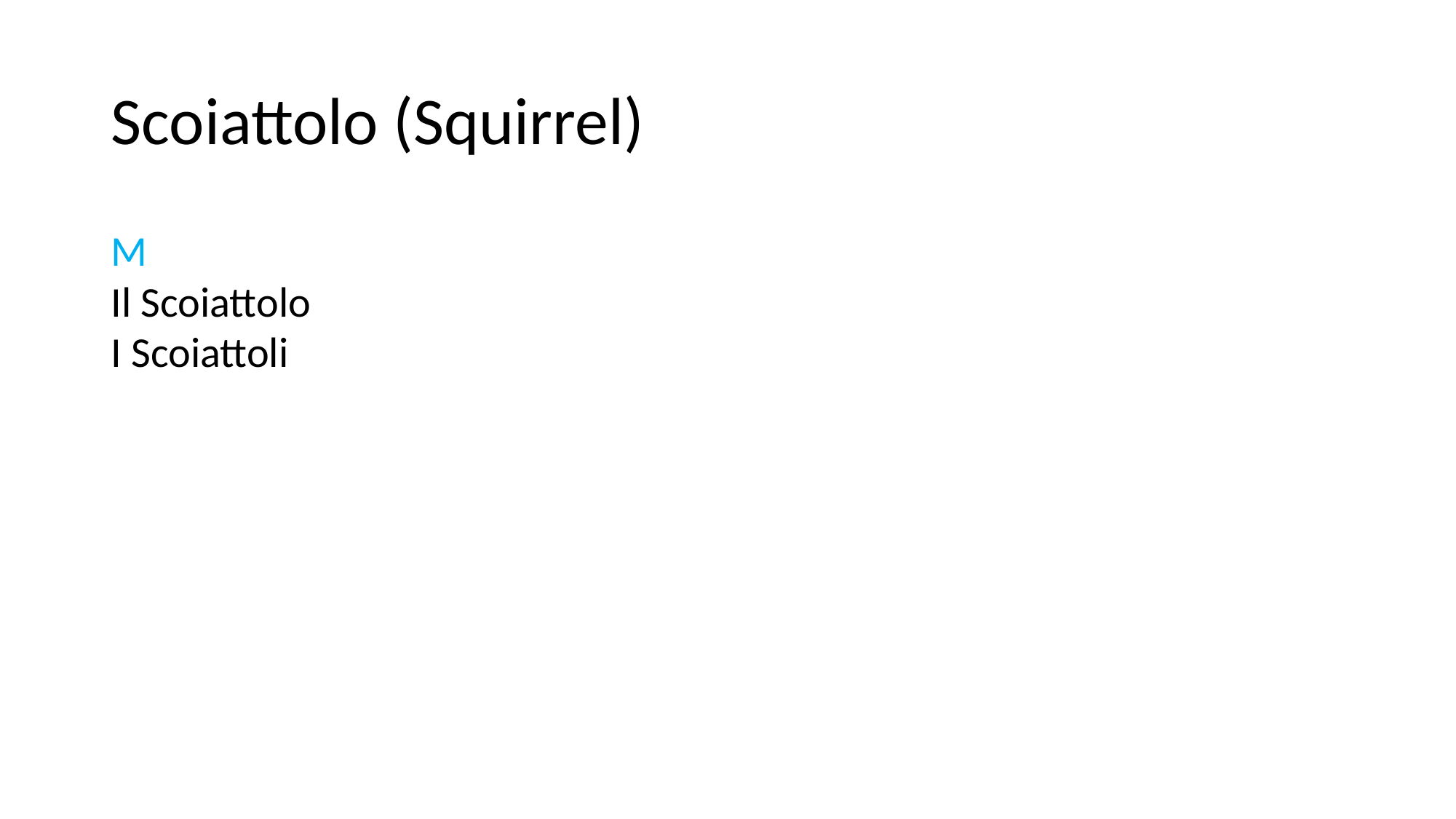

# Scoiattolo (Squirrel)
M
Il Scoiattolo
I Scoiattoli